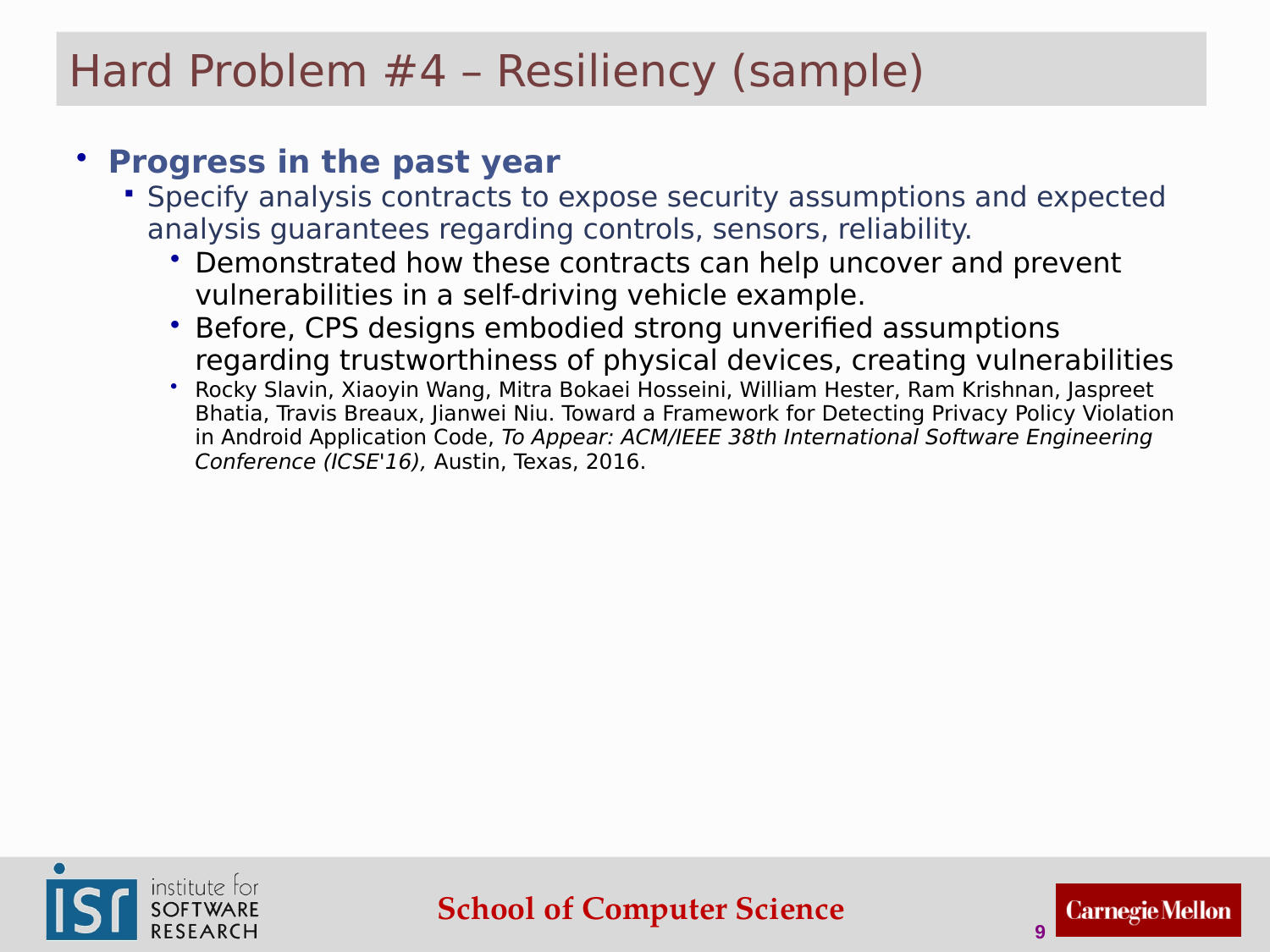

# Hard Problem #4 – Resiliency (sample)
Progress in the past year
Specify analysis contracts to expose security assumptions and expected analysis guarantees regarding controls, sensors, reliability.
Demonstrated how these contracts can help uncover and prevent vulnerabilities in a self-driving vehicle example.
Before, CPS designs embodied strong unverified assumptions regarding trustworthiness of physical devices, creating vulnerabilities
Rocky Slavin, Xiaoyin Wang, Mitra Bokaei Hosseini, William Hester, Ram Krishnan, Jaspreet Bhatia, Travis Breaux, Jianwei Niu. Toward a Framework for Detecting Privacy Policy Violation in Android Application Code, To Appear: ACM/IEEE 38th International Software Engineering Conference (ICSE'16), Austin, Texas, 2016.

9